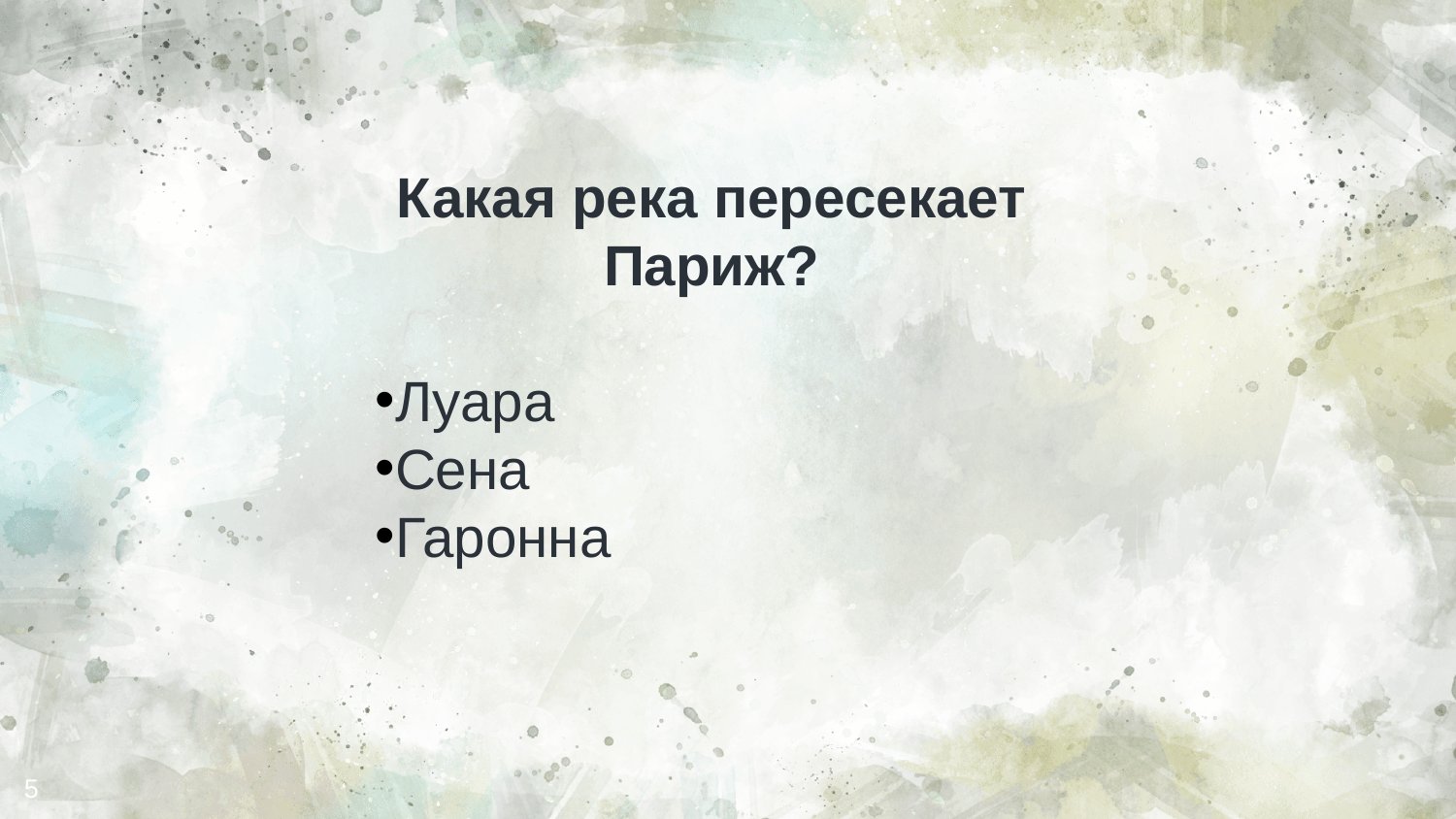

Какая река пересекает Париж?

Луара
Сена
Гаронна
5